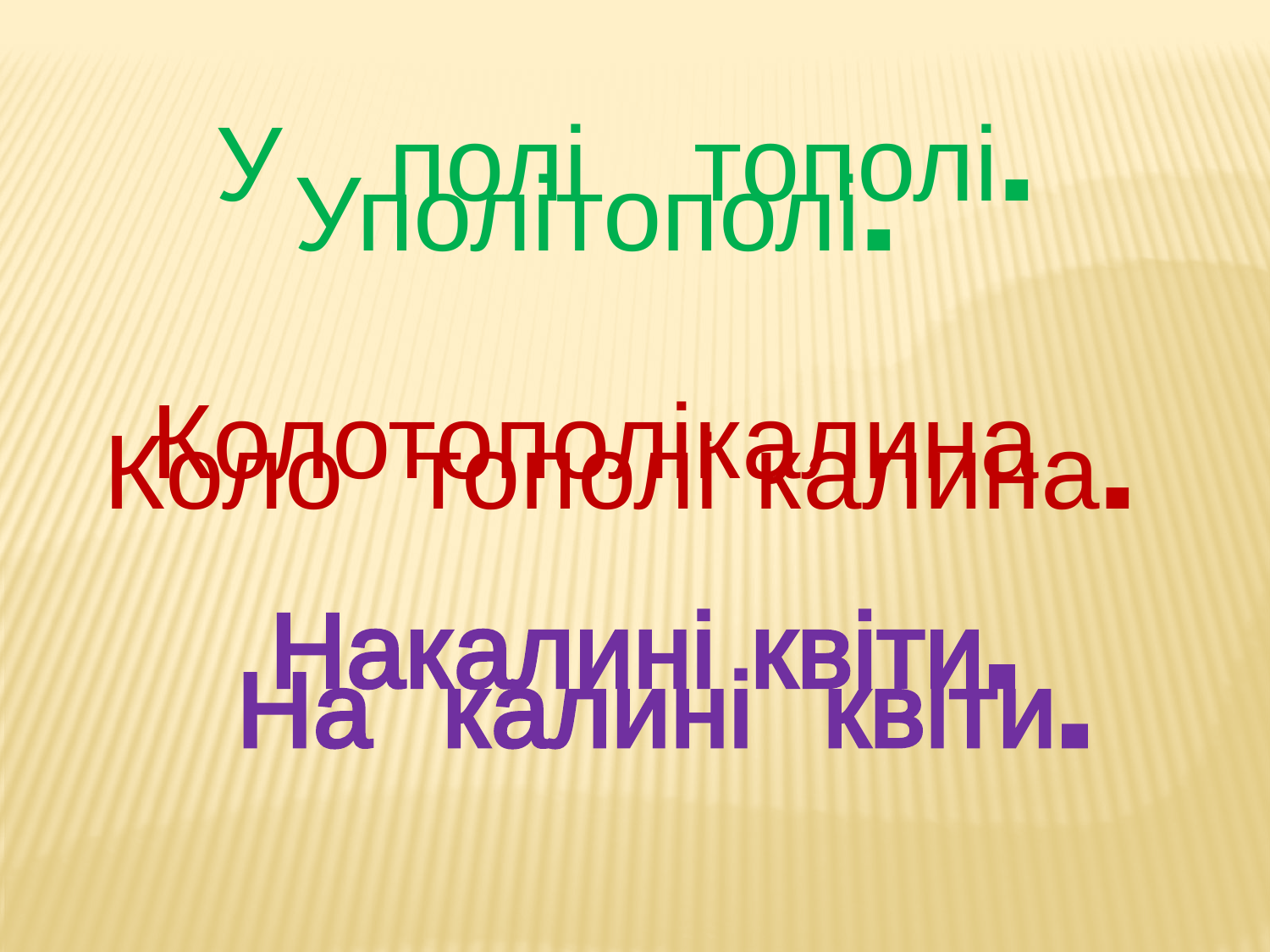

У   полі   тополі.

Уполітополі.

Колотополікалина
Коло  тополі калина.
Накалині квіти.
На  калині  квіти.